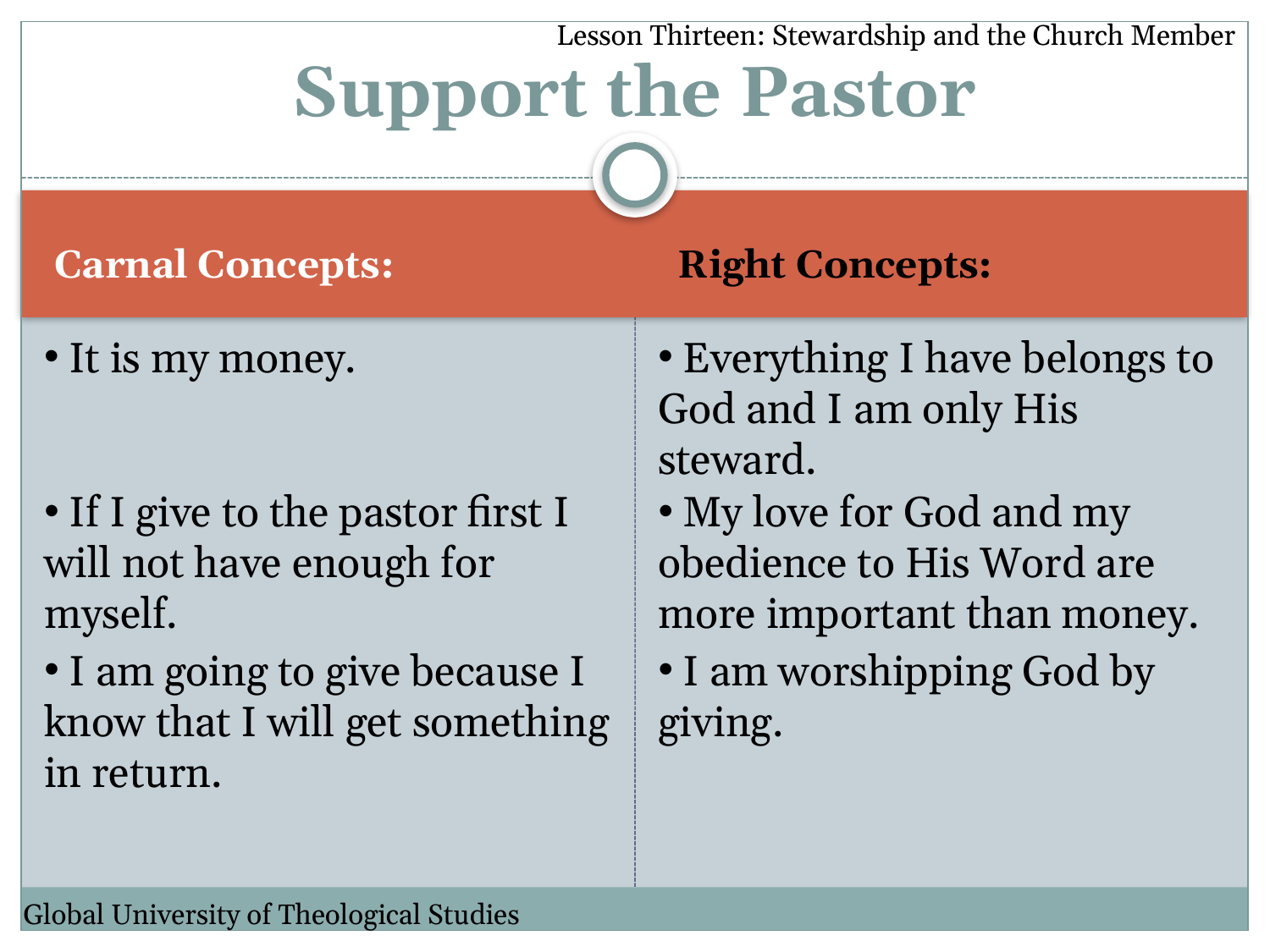

Lesson Thirteen: Stewardship and the Church Member
# Support the Pastor
Carnal Concepts:
Right Concepts:
 It is my money.
 Everything I have belongs to God and I am only His steward.
 If I give to the pastor first I will not have enough for myself.
 My love for God and my obedience to His Word are more important than money.
 I am going to give because I know that I will get something in return.
 I am worshipping God by giving.
Global University of Theological Studies